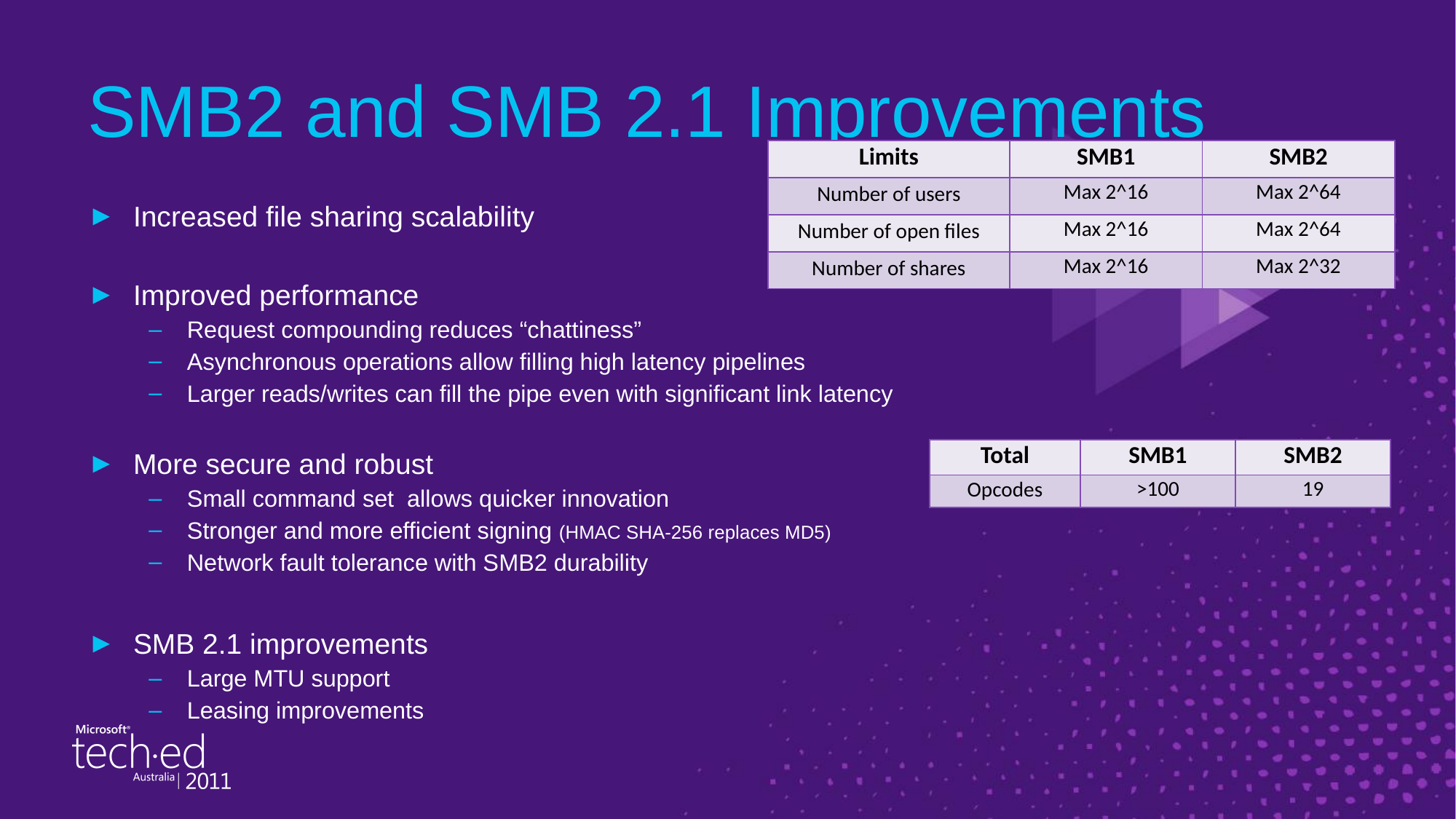

# SMB2 and SMB 2.1 Improvements
| Limits | SMB1 | SMB2 |
| --- | --- | --- |
| Number of users | Max 2^16 | Max 2^64 |
| Number of open files | Max 2^16 | Max 2^64 |
| Number of shares | Max 2^16 | Max 2^32 |
Increased file sharing scalability
Improved performance
Request compounding reduces “chattiness”
Asynchronous operations allow filling high latency pipelines
Larger reads/writes can fill the pipe even with significant link latency
More secure and robust
Small command set  allows quicker innovation
Stronger and more efficient signing (HMAC SHA-256 replaces MD5)
Network fault tolerance with SMB2 durability

SMB 2.1 improvements
Large MTU support
Leasing improvements
| Total | SMB1 | SMB2 |
| --- | --- | --- |
| Opcodes | >100 | 19 |